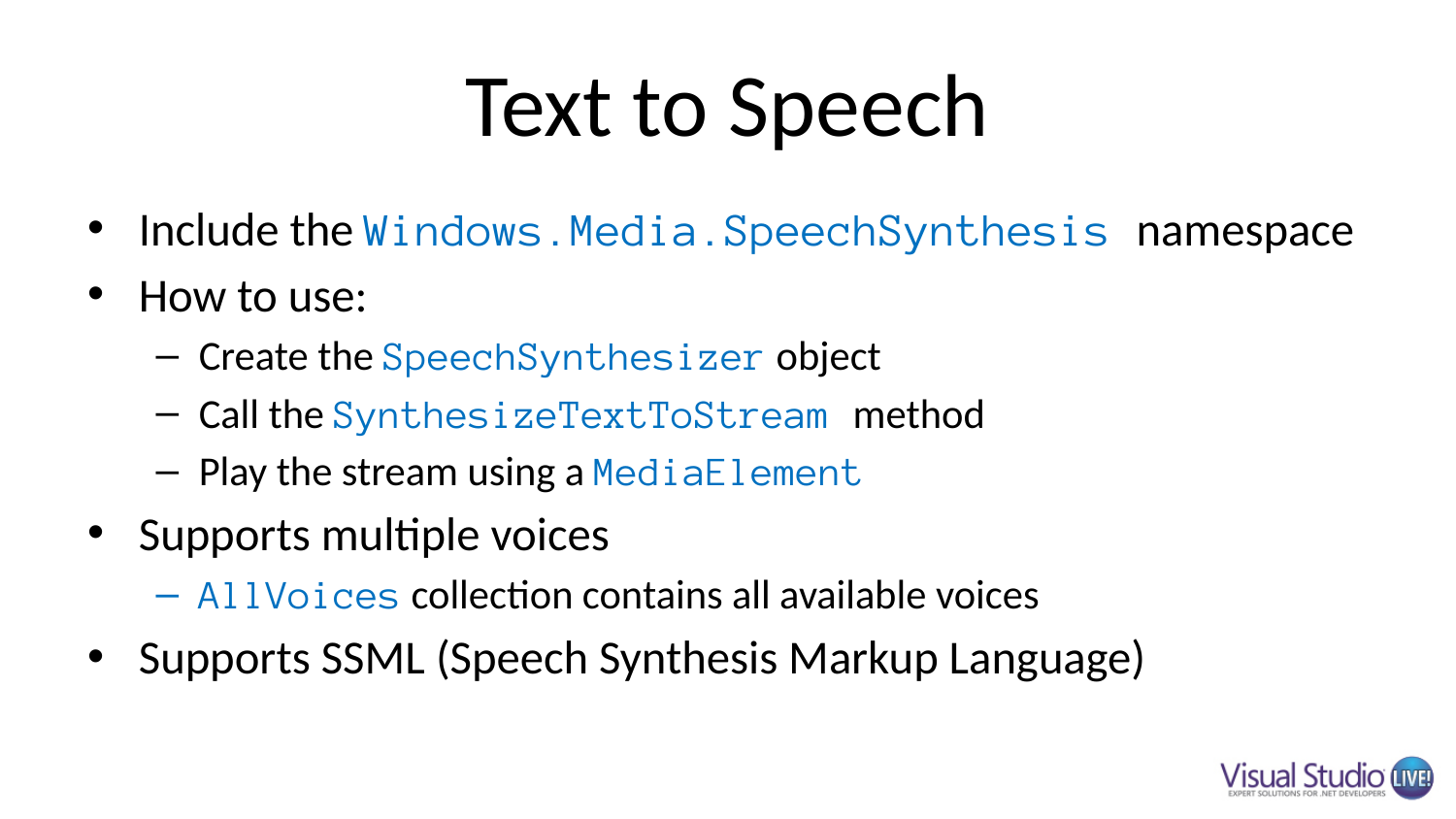

# Text to Speech
Include the Windows.Media.SpeechSynthesis namespace
How to use:
Create the SpeechSynthesizer object
Call the SynthesizeTextToStream method
Play the stream using a MediaElement
Supports multiple voices
AllVoices collection contains all available voices
Supports SSML (Speech Synthesis Markup Language)